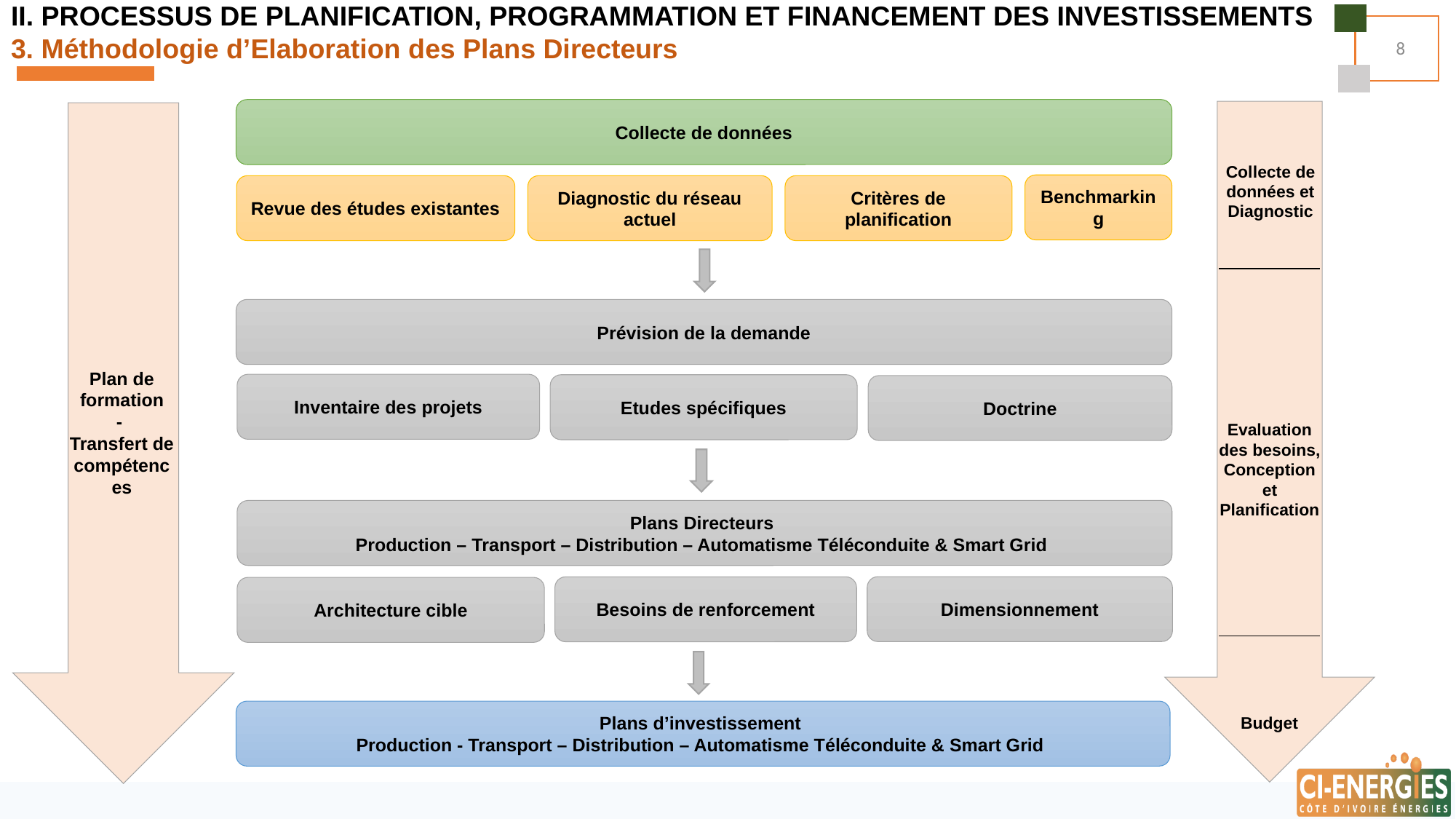

II. PROCESSUS DE PLANIFICATION, PROGRAMMATION ET FINANCEMENT DES INVESTISSEMENTS
3. Méthodologie d’Elaboration des Plans Directeurs
8
Plan de formation
-
Transfert de compétences
Collecte de données
Revue des études existantes
Diagnostic du réseau actuel
Critères de planification
Prévision de la demande
Inventaire des projets
Etudes spécifiques
Doctrine

Plans Directeurs
Production – Transport – Distribution – Automatisme Téléconduite & Smart Grid
Dimensionnement
Besoins de renforcement
Architecture cible
Plans d’investissement
Production - Transport – Distribution – Automatisme Téléconduite & Smart Grid

Collecte de données et Diagnostic
Benchmarking

Evaluation des besoins, Conception et Planification

Budget